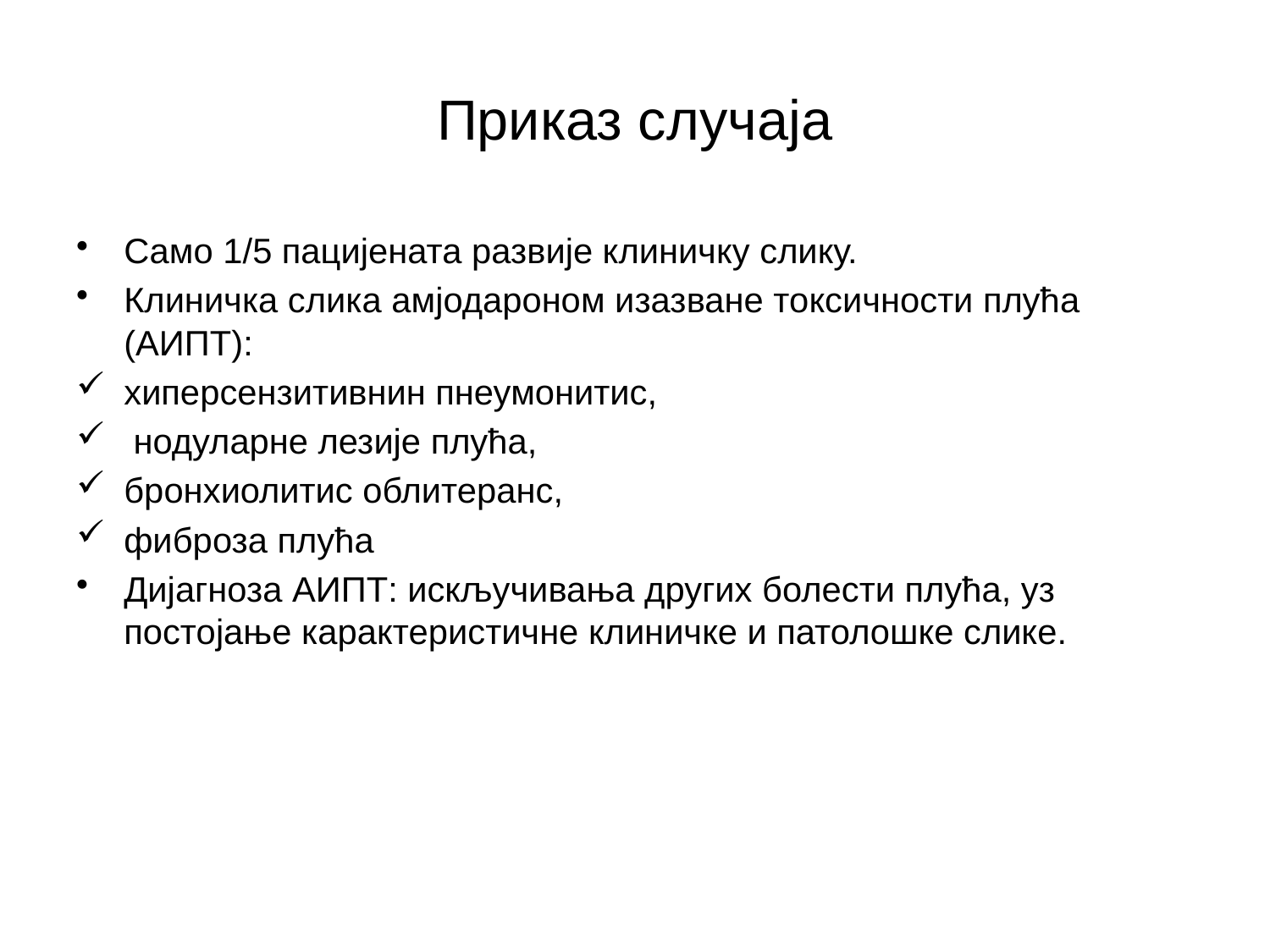

# Приказ случаја
Само 1/5 пацијената развије клиничку слику.
Клиничка слика амјодароном изазване токсичности плућа (АИПТ):
хиперсензитивнин пнеумонитис,
 нодуларне лезије плућа,
бронхиолитис облитеранс,
фиброза плућа
Дијагноза АИПТ: искључивања других болести плућа, уз постојање карактеристичне клиничке и патолошке слике.